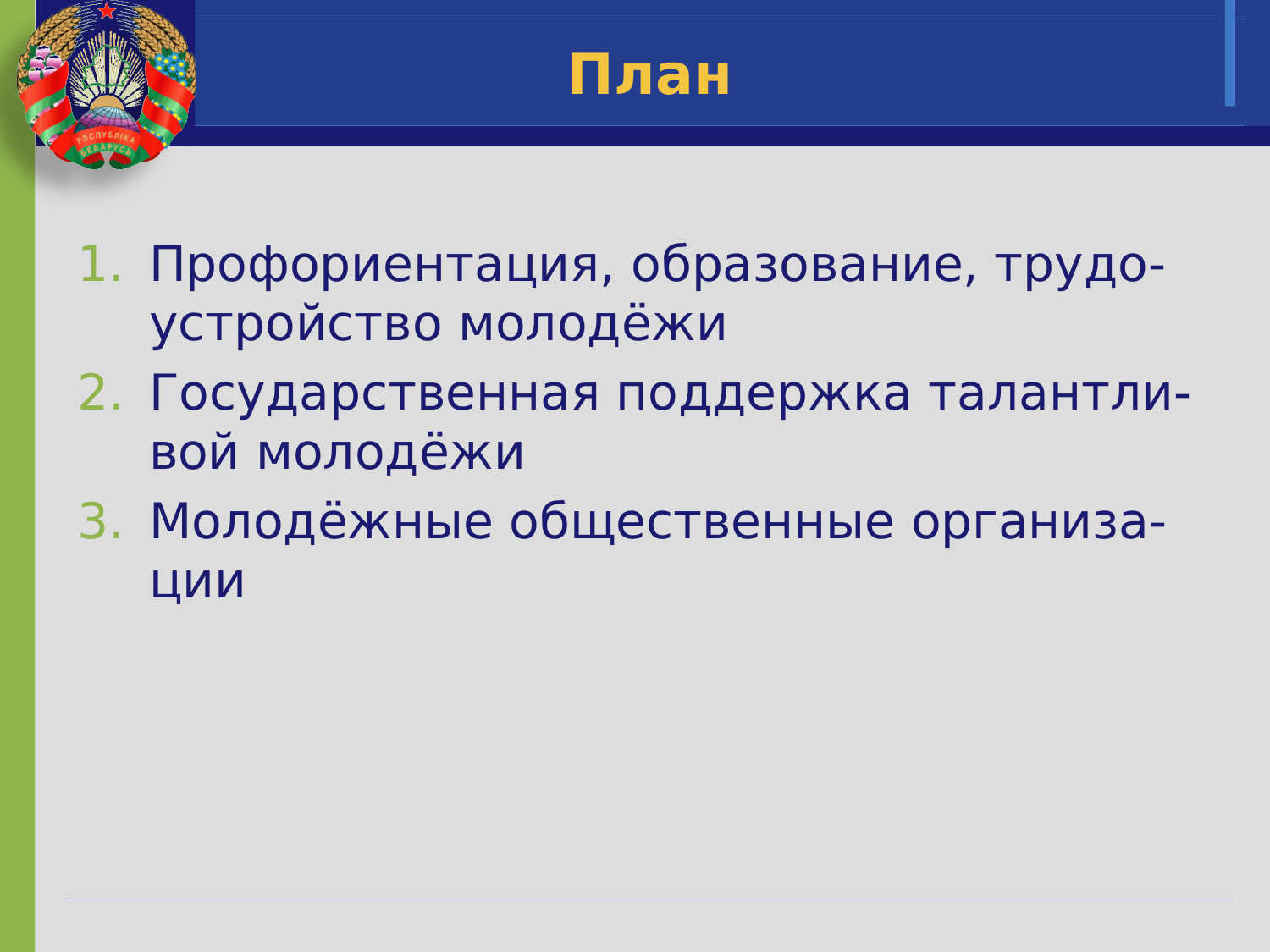

# План
Профориентация, образование, трудо-устройство молодёжи
Государственная поддержка талантли-вой молодёжи
Молодёжные общественные организа-ции